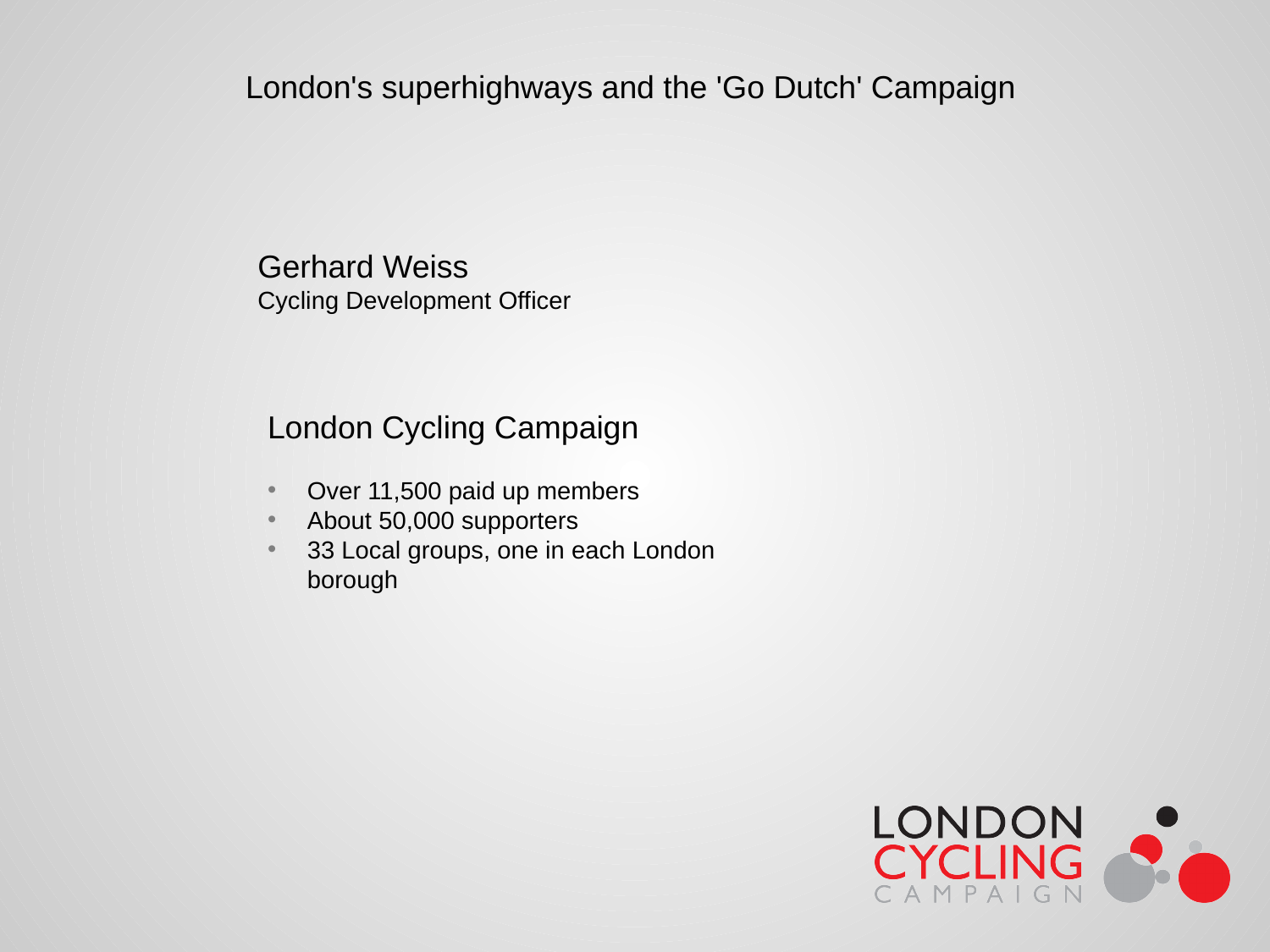

London's superhighways and the 'Go Dutch' Campaign
Gerhard Weiss
Cycling Development Officer
London Cycling Campaign

Over 11,500 paid up members
About 50,000 supporters
33 Local groups, one in each London borough